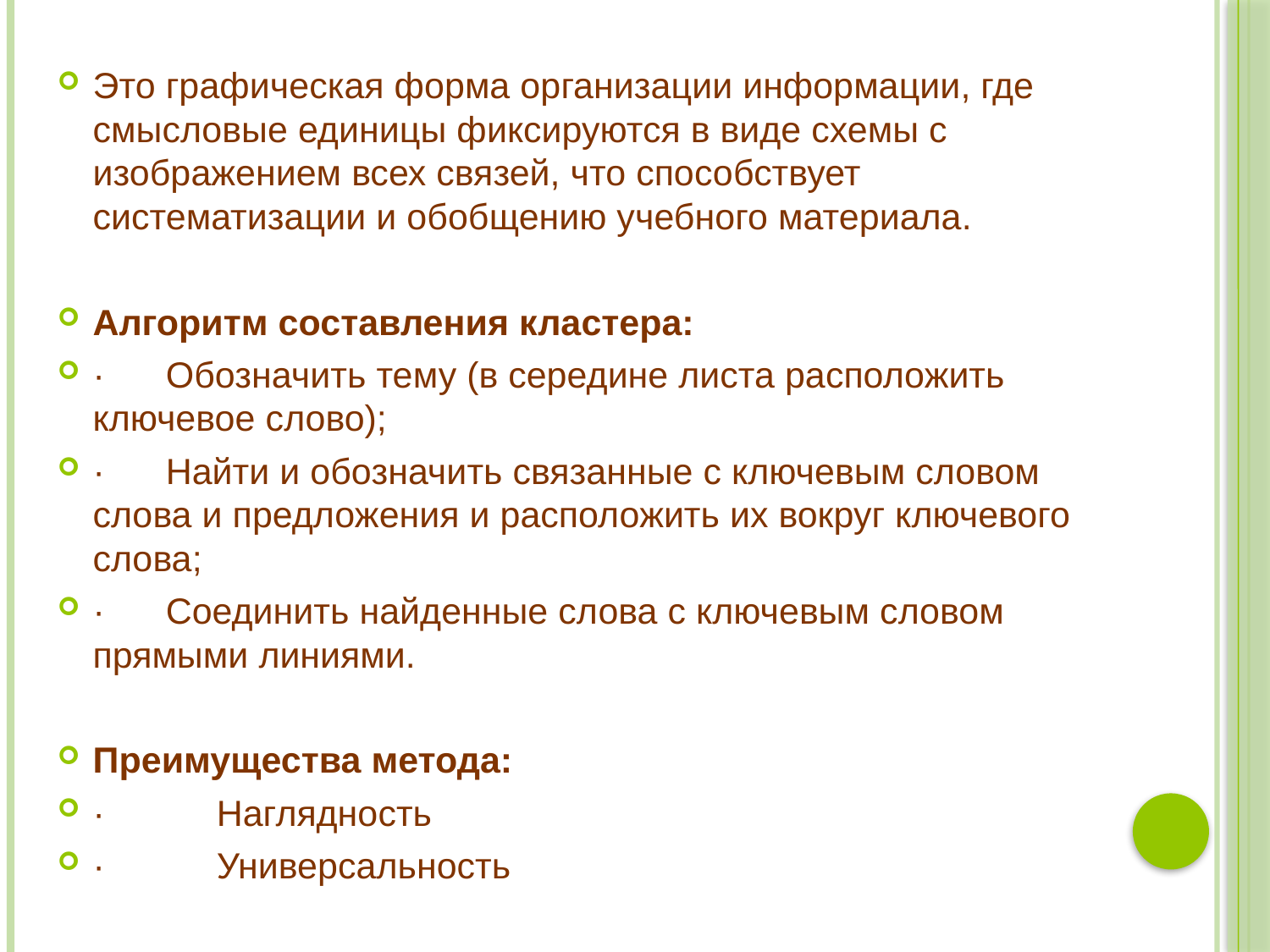

Это графическая форма организации информации, где смысловые единицы фиксируются в виде схемы с изображением всех связей, что способствует систематизации и обобщению учебного материала.

Алгоритм составления кластера:
·      Обозначить тему (в середине листа расположить ключевое слово);
·      Найти и обозначить связанные с ключевым словом слова и предложения и расположить их вокруг ключевого слова;
·      Соединить найденные слова с ключевым словом прямыми линиями.

Преимущества метода:
·           Наглядность
·           Универсальность